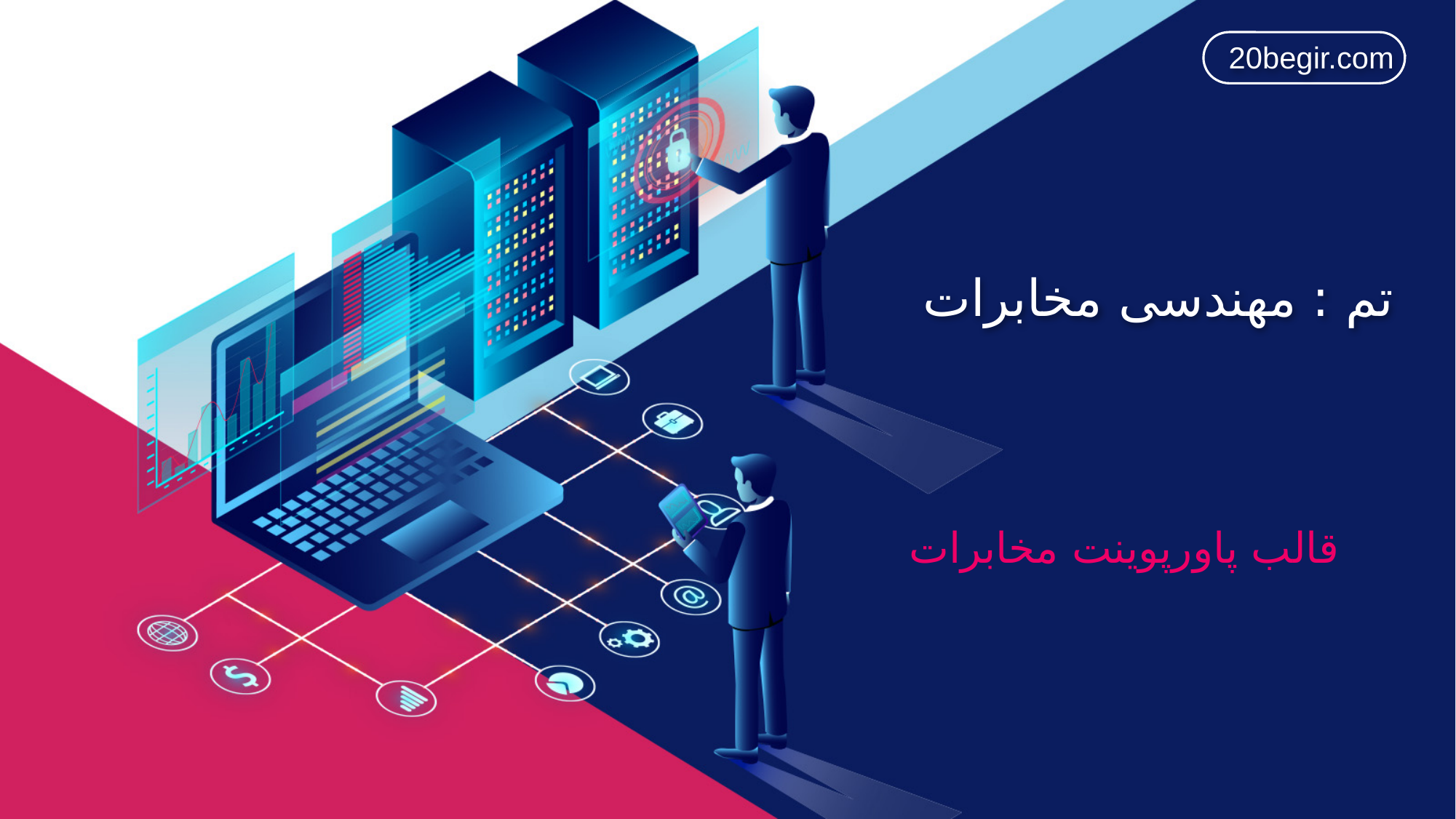

20begir.com
# تم : مهندسی مخابرات
قالب پاورپوینت مخابرات